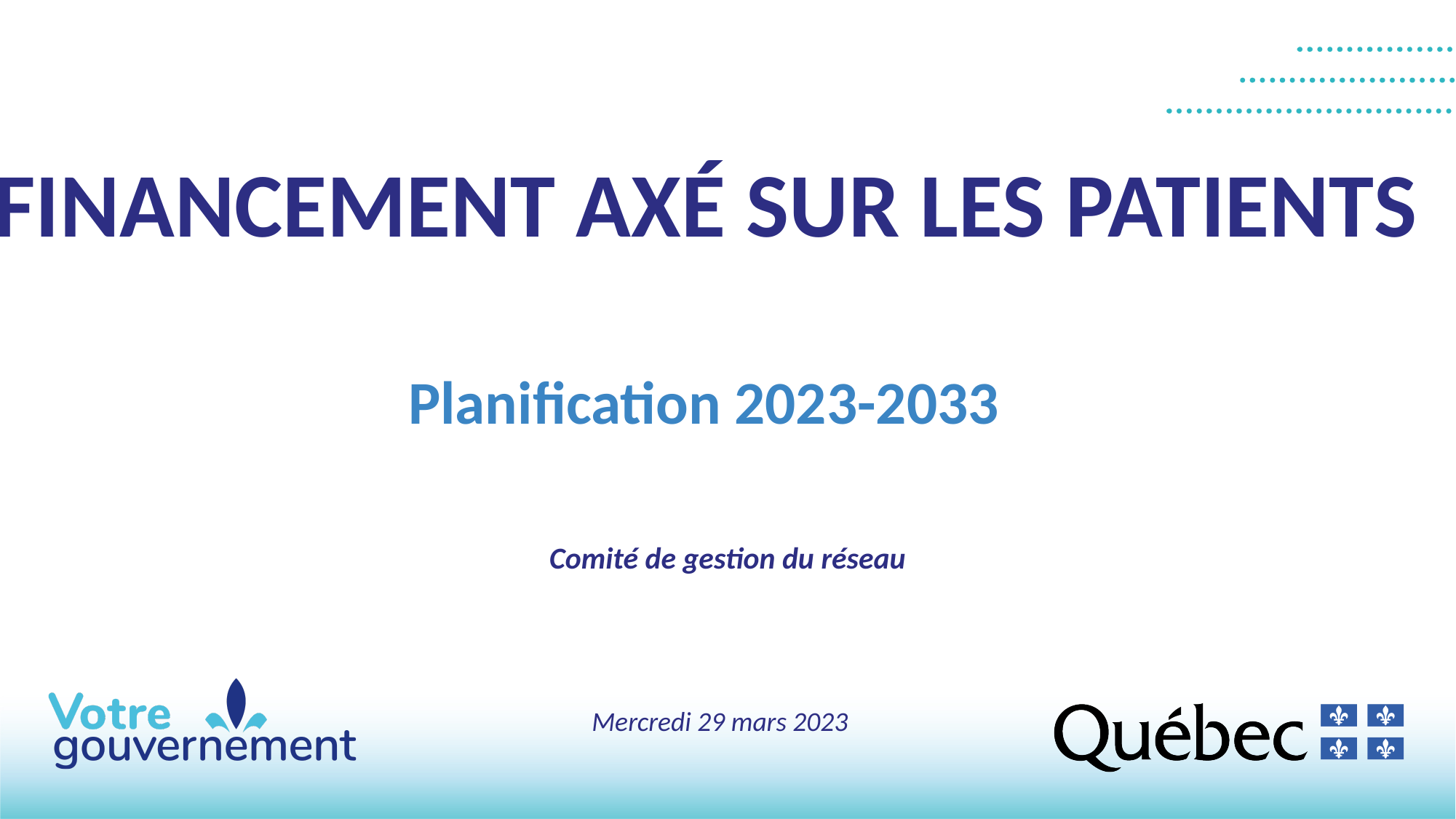

# Financement axé sur les patients

Planification 2023-2033
Comité de gestion du réseau
Mercredi 29 mars 2023